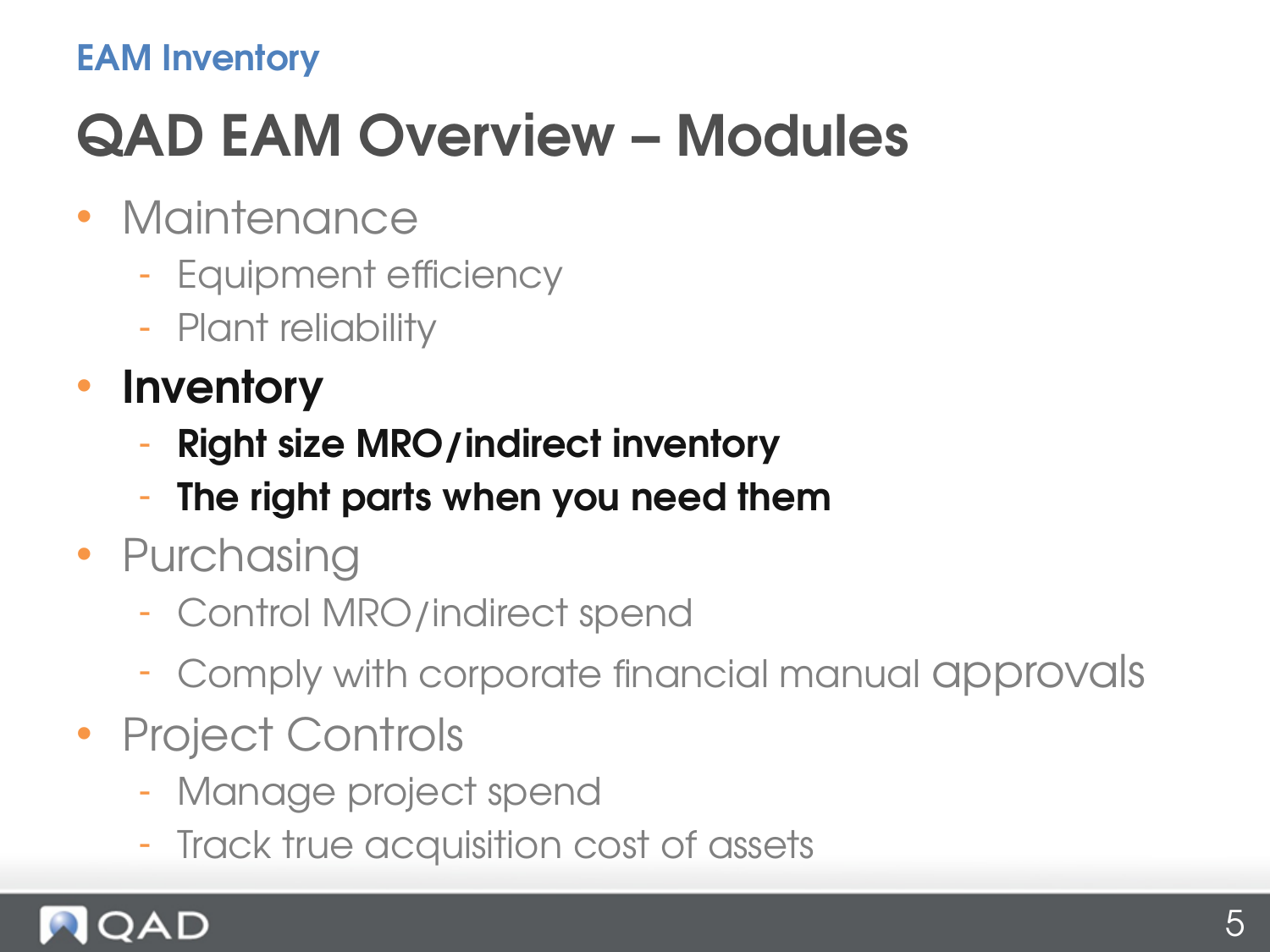

EAM Inventory
# QAD EAM Overview – Modules
Maintenance
Equipment efficiency
Plant reliability
Inventory
Right size MRO/indirect inventory
The right parts when you need them
Purchasing
Control MRO/indirect spend
Comply with corporate financial manual approvals
Project Controls
Manage project spend
Track true acquisition cost of assets

5